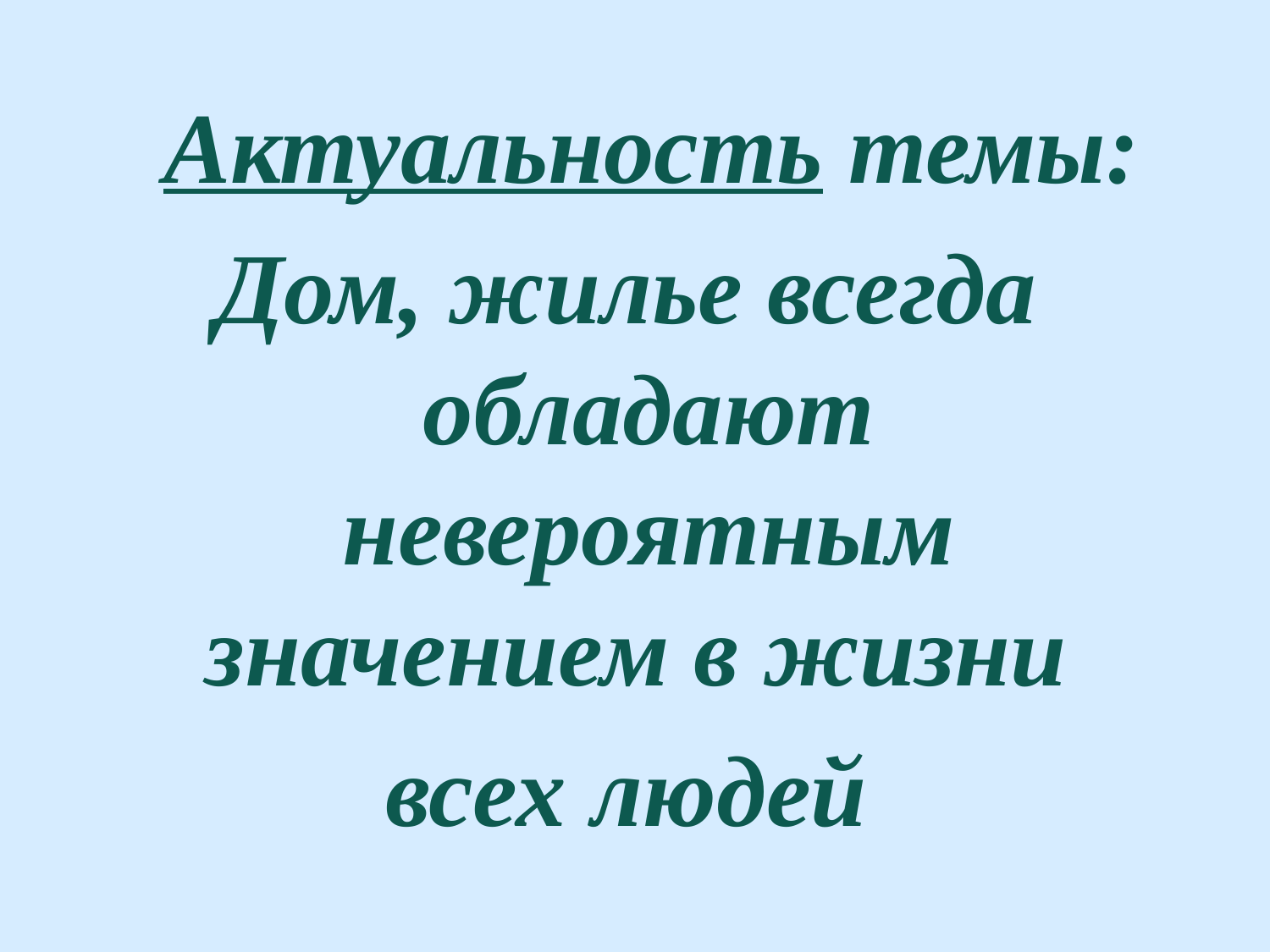

Актуальность темы:
Дом, жилье всегда обладают невероятным значением в жизни
всех людей